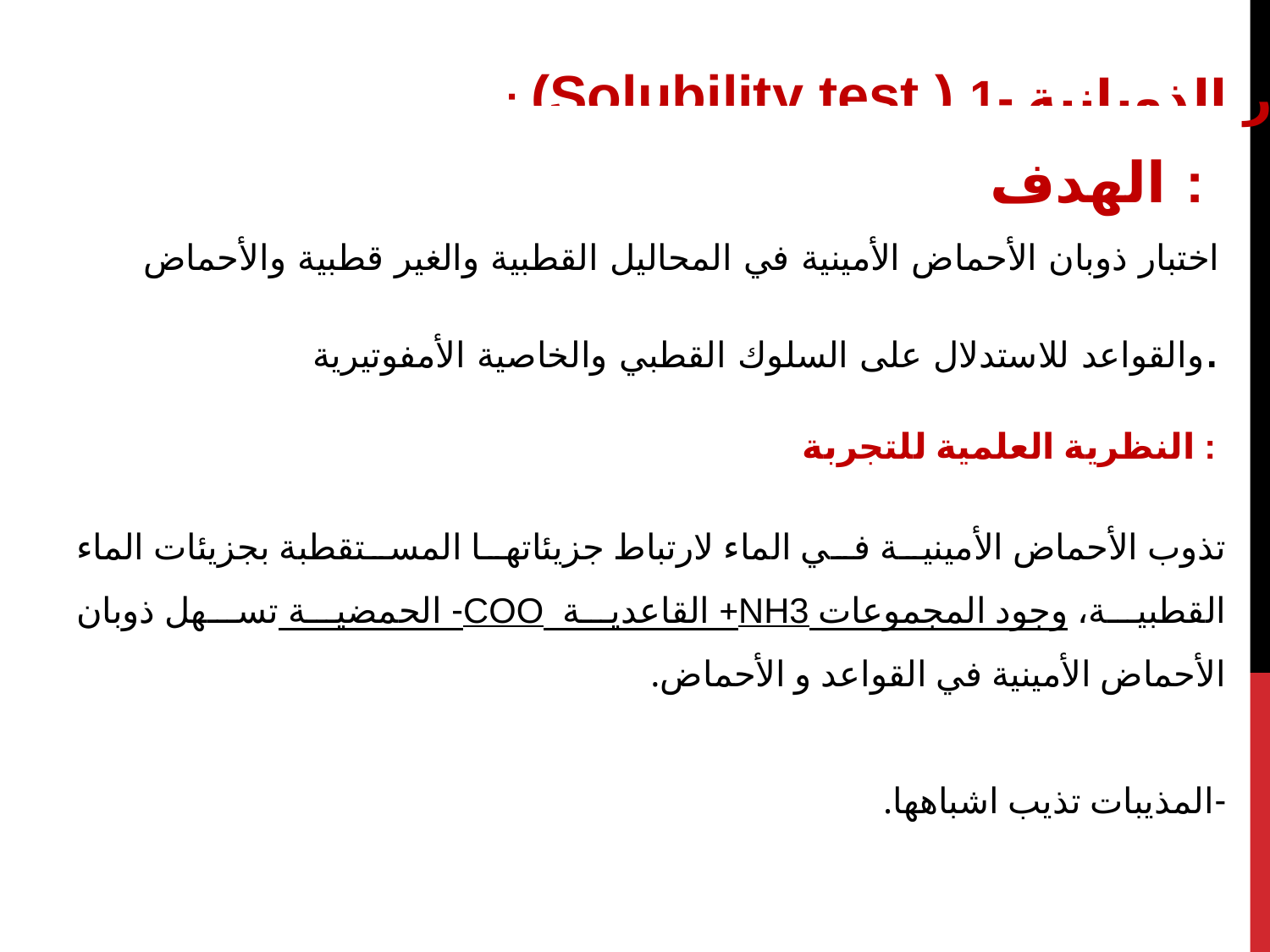

: (Solubility test ) 1- اختبار الذوبانية
الهدف :
اختبار ذوبان الأحماض الأمينية في المحاليل القطبية والغير قطبية والأحماض والقواعد للاستدلال على السلوك القطبي والخاصية الأمفوتيرية.
النظرية العلمية للتجربة :

تذوب الأحماض الأمينية في الماء لارتباط جزيئاتھا المستقطبة بجزيئات الماء القطبية، وجود المجموعات NH3+ القاعدية  COO- الحمضية تسھل ذوبان الأحماض الأمينية في القواعد و الأحماض.

-المذيبات تذيب اشباهها.